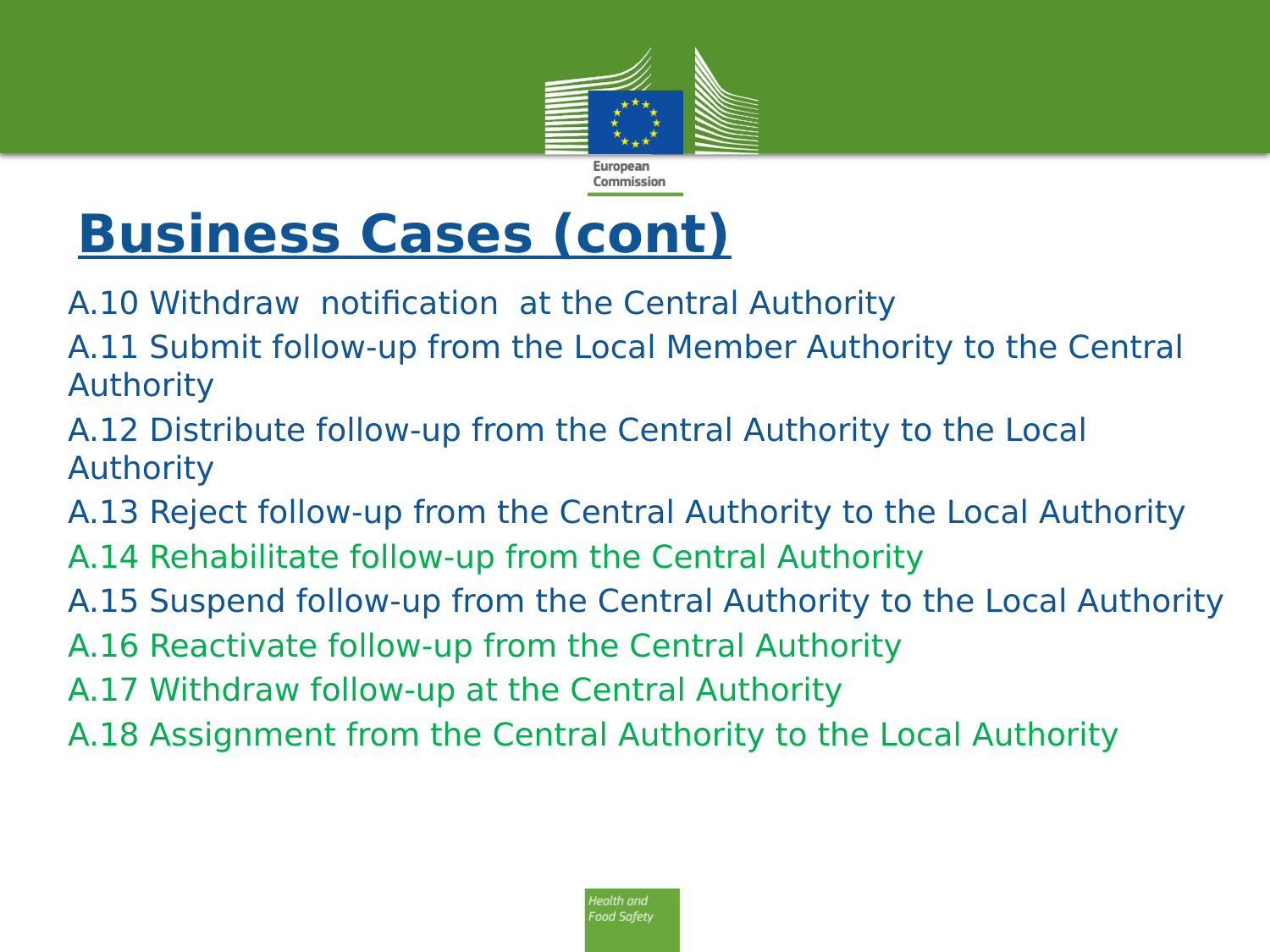

# Business Cases (cont)
A.10 Withdraw  notification  at the Central Authority
A.11 Submit follow-up from the Local Member Authority to the Central Authority
A.12 Distribute follow-up from the Central Authority to the Local Authority
A.13 Reject follow-up from the Central Authority to the Local Authority
A.14 Rehabilitate follow-up from the Central Authority
A.15 Suspend follow-up from the Central Authority to the Local Authority
A.16 Reactivate follow-up from the Central Authority
A.17 Withdraw follow-up at the Central Authority
A.18 Assignment from the Central Authority to the Local Authority